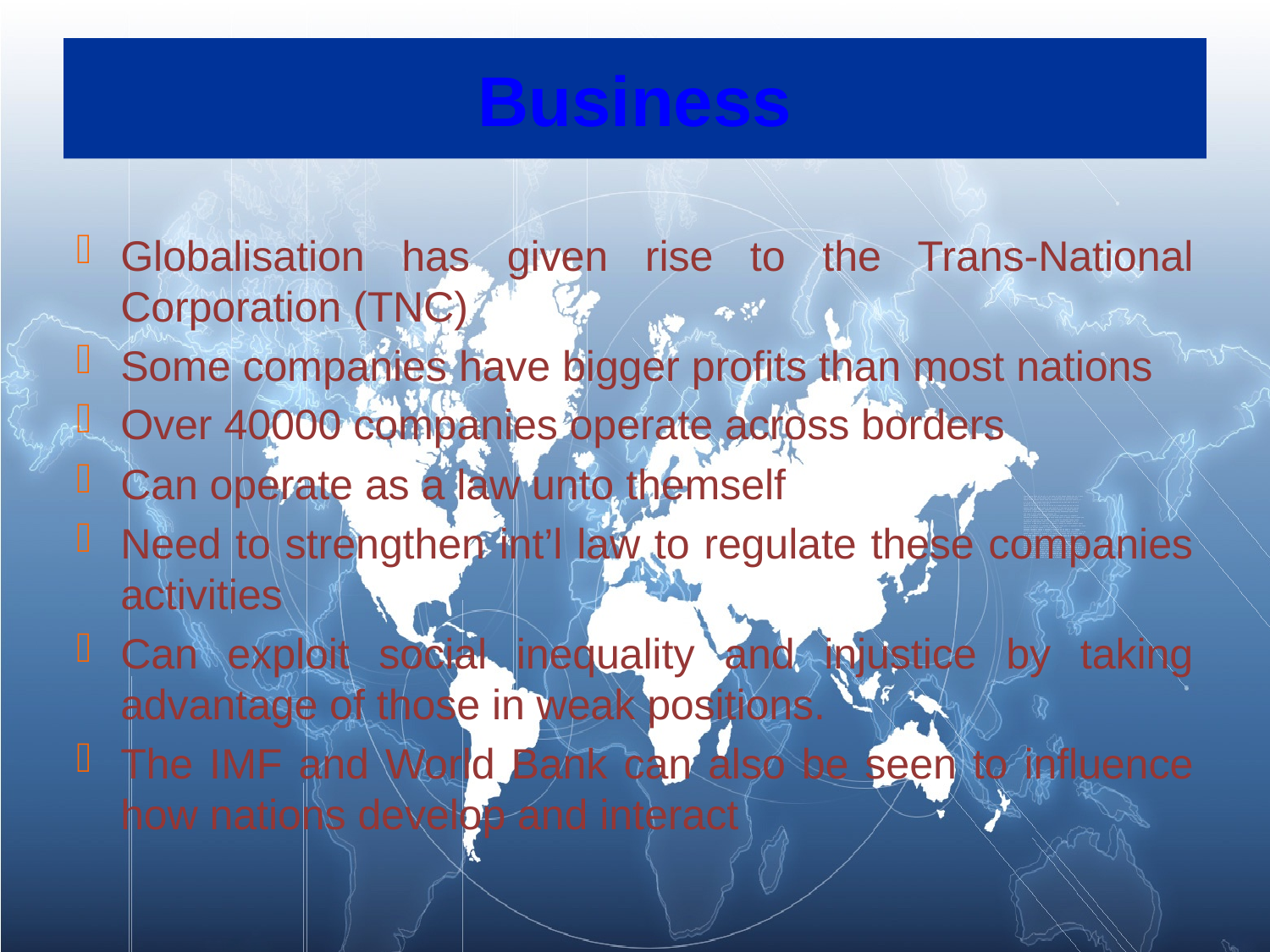

# Business
Globalisation has given rise to the Trans-National Corporation (TNC)
Some companies have bigger profits than most nations
Over 40000 companies operate across borders
Can operate as a law unto themself
Need to strengthen int’l law to regulate these companies activities
Can exploit social inequality and injustice by taking advantage of those in weak positions.
The IMF and World Bank can also be seen to influence how nations develop and interact